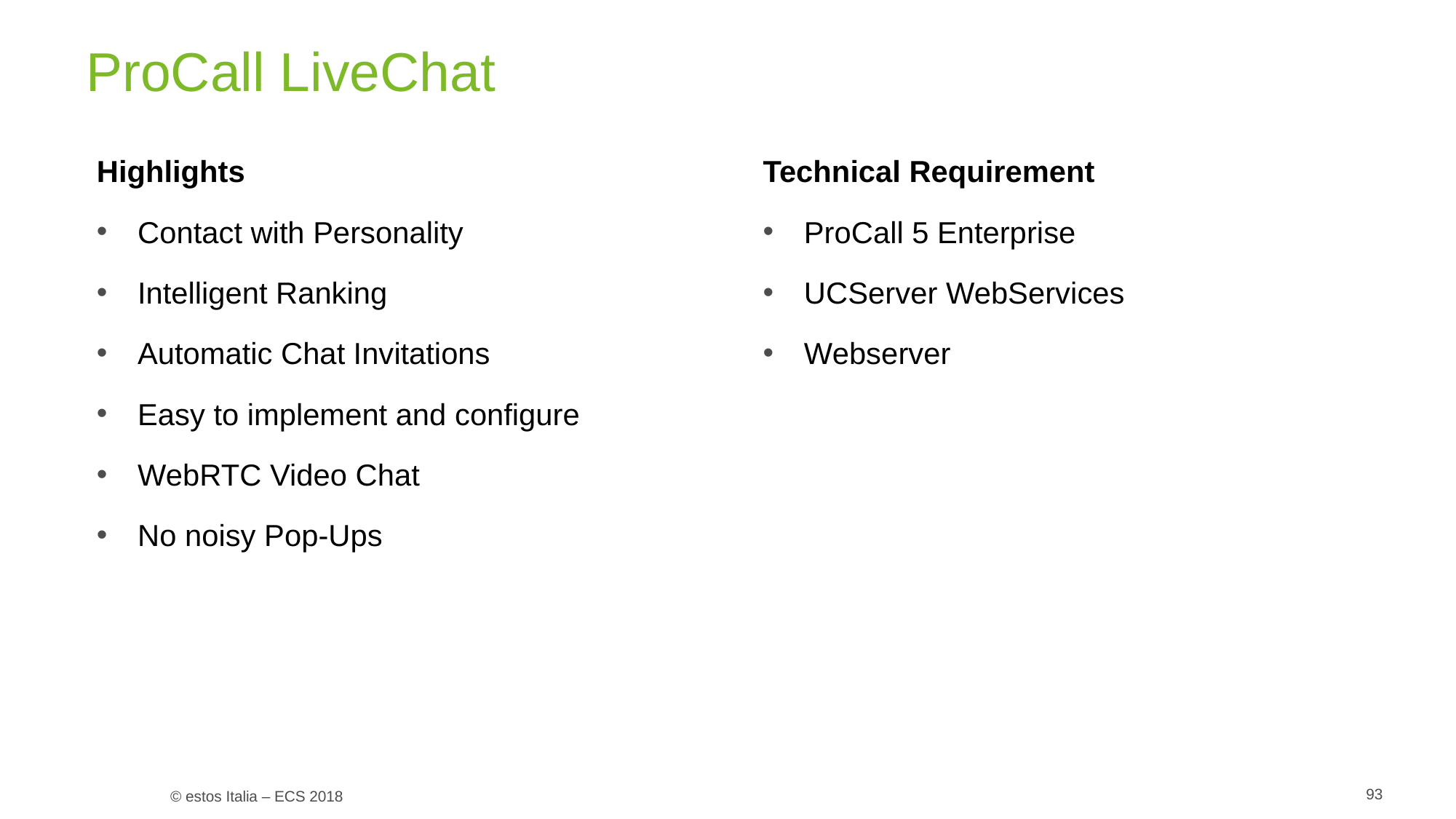

# ProCall LiveChat
Highlights
Contact with Personality
Intelligent Ranking
Automatic Chat Invitations
Easy to implement and configure
WebRTC Video Chat
No noisy Pop-Ups
Technical Requirement
ProCall 5 Enterprise
UCServer WebServices
Webserver

93
© estos Italia – ECS 2018